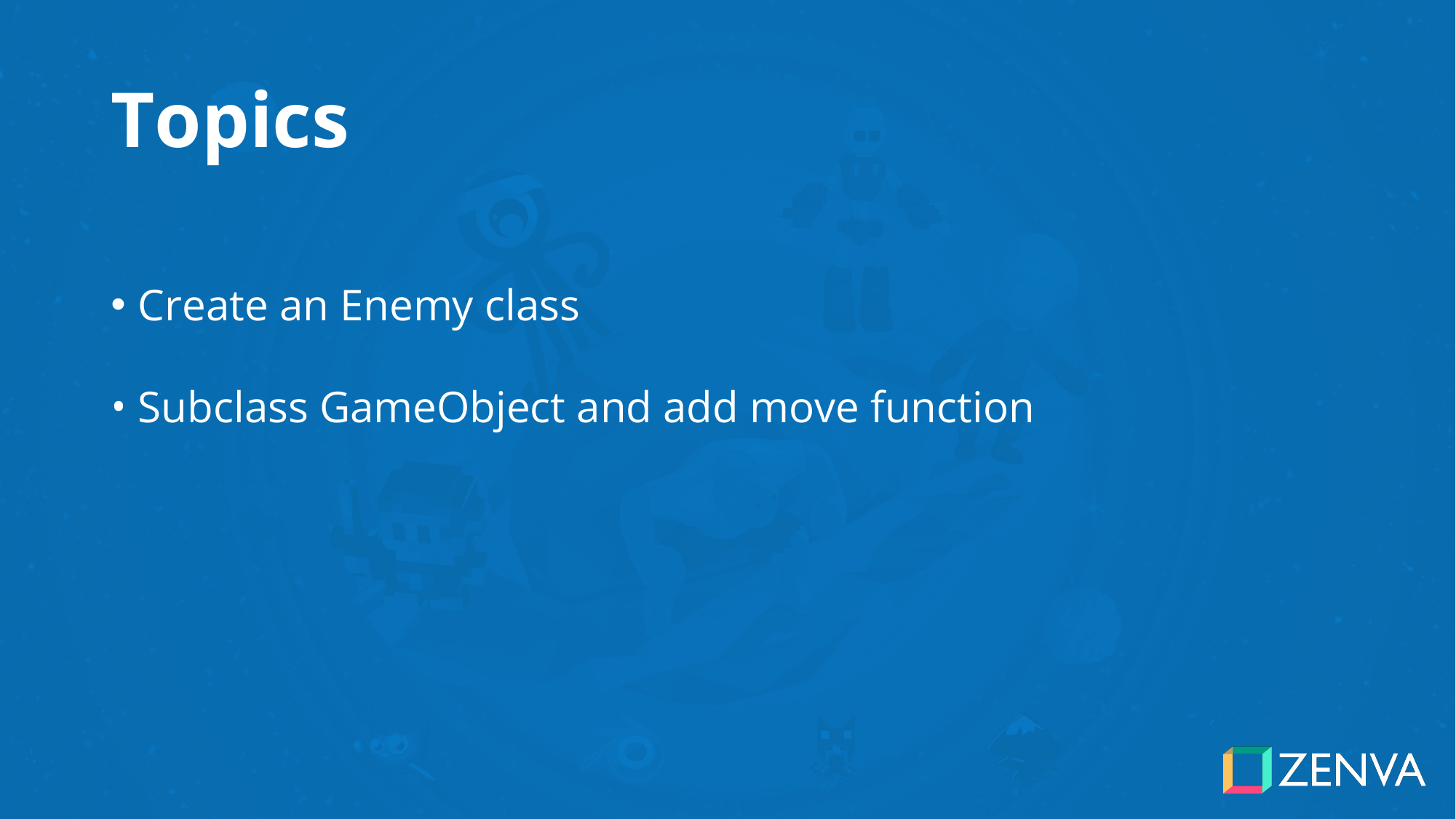

# Topics
Create an Enemy class
Subclass GameObject and add move function